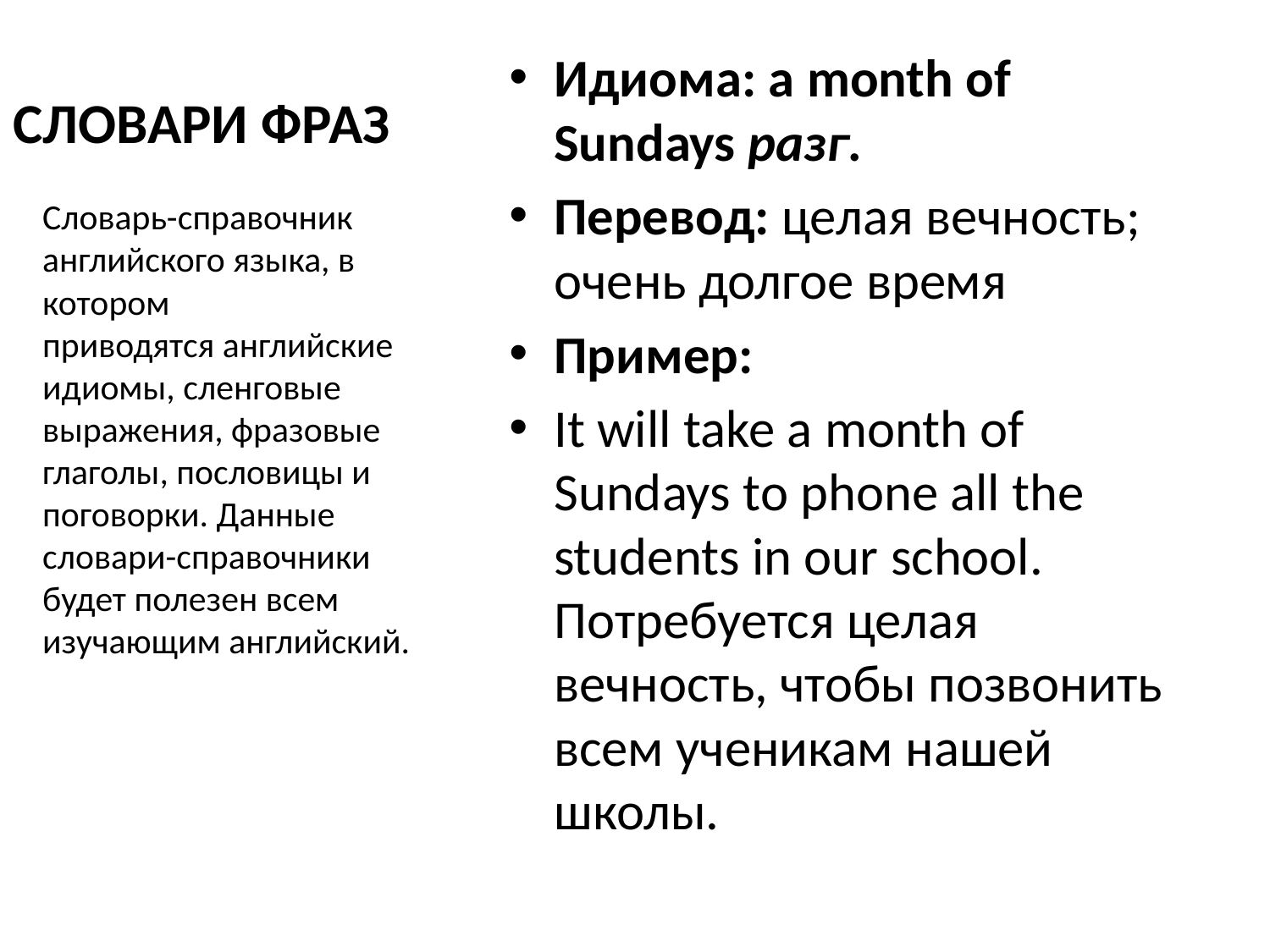

# СЛОВАРИ ФРАЗ
Идиома: a month of Sundays разг.
Перевод: целая вечность; очень долгое время
Пример:
It will take a month of Sundays to phone all the students in our school.
Потребуется целая вечность, чтобы позвонить всем ученикам нашей школы.

Словарь-справочник английского языка, в котором приводятся английские идиомы, сленговые выражения, фразовые глаголы, пословицы и поговорки. Данные словари-справочники будет полезен всем изучающим английский.